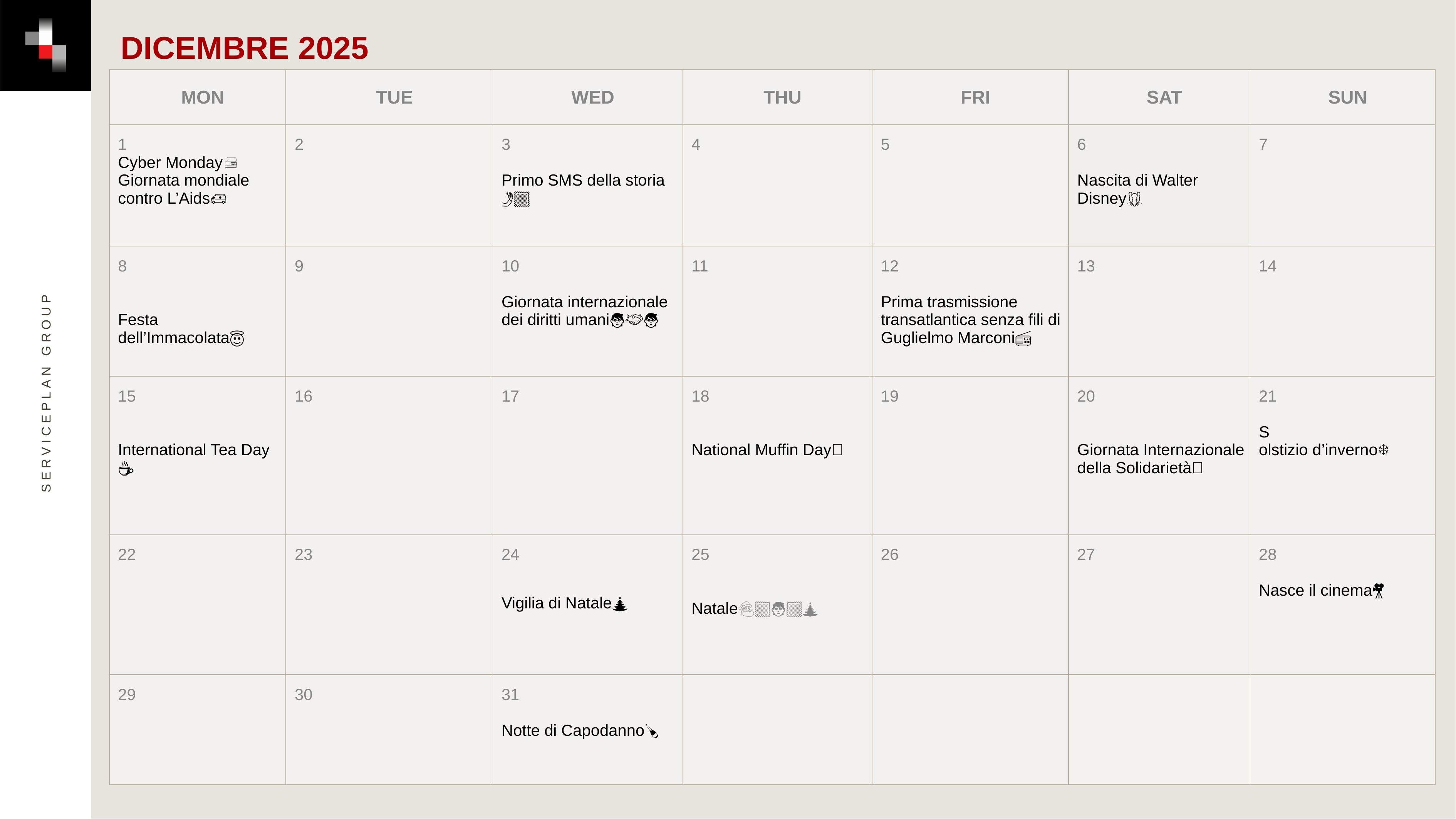

DICEMBRE 2025
| Mon | Tue | Wed | Thu | Fri | Sat | Sun |
| --- | --- | --- | --- | --- | --- | --- |
| 1 Cyber Monday🖨️ Giornata mondiale contro L’Aids🚑 | 2 | 3 Primo SMS della storia🤳🏼 | 4 | 5 | 6 Nascita di Walter Disney🐭 | 7 |
| 8 Festa dell’Immacolata😇 | 9 | 10 Giornata internazionale dei diritti umani🧑‍🤝‍🧑 | 11 | 12 Prima trasmissione transatlantica senza fili di Guglielmo Marconi📻 | 13 | 14 |
| 15 International Tea Day☕ | 16 | 17 | 18 National Muffin Day🧁 | 19 | 20 Giornata Internazionale della Solidarietà🤍 | 21 S olstizio d’inverno❄️ |
| 22 | 23 | 24 Vigilia di Natale🎄 | 25 Natale🎅🏼🧑🏼‍🎄 | 26 | 27 | 28 Nasce il cinema🎥 |
| 29 | 30 | 31 Notte di Capodanno🍾 |  |  |  |  |
Serviceplan Group